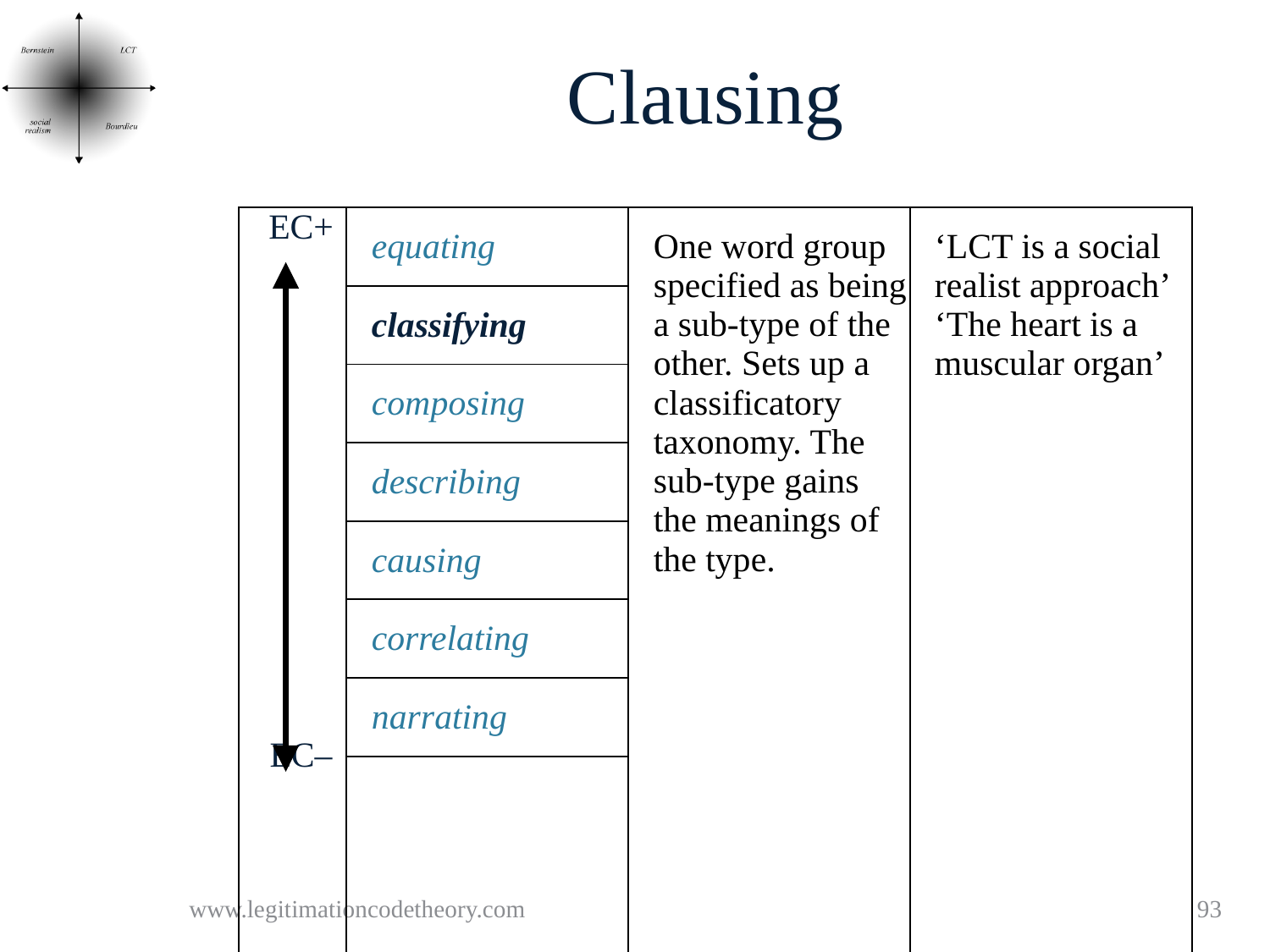

# Clausing

| EC+ EC– | equating | One word group specified as being a sub-type of the other. Sets up a classificatory taxonomy. The sub-type gains the meanings of the type. | ‘LCT is a social realist approach’ ‘The heart is a muscular organ’ |
| --- | --- | --- | --- |
|  | classifying |  |  |
|  | composing |  |  |
|  | describing |  |  |
|  | causing |  |  |
|  | correlating |  |  |
|  | narrating |  |  |
|  | establishing |  |  |
www.legitimationcodetheory.com
93